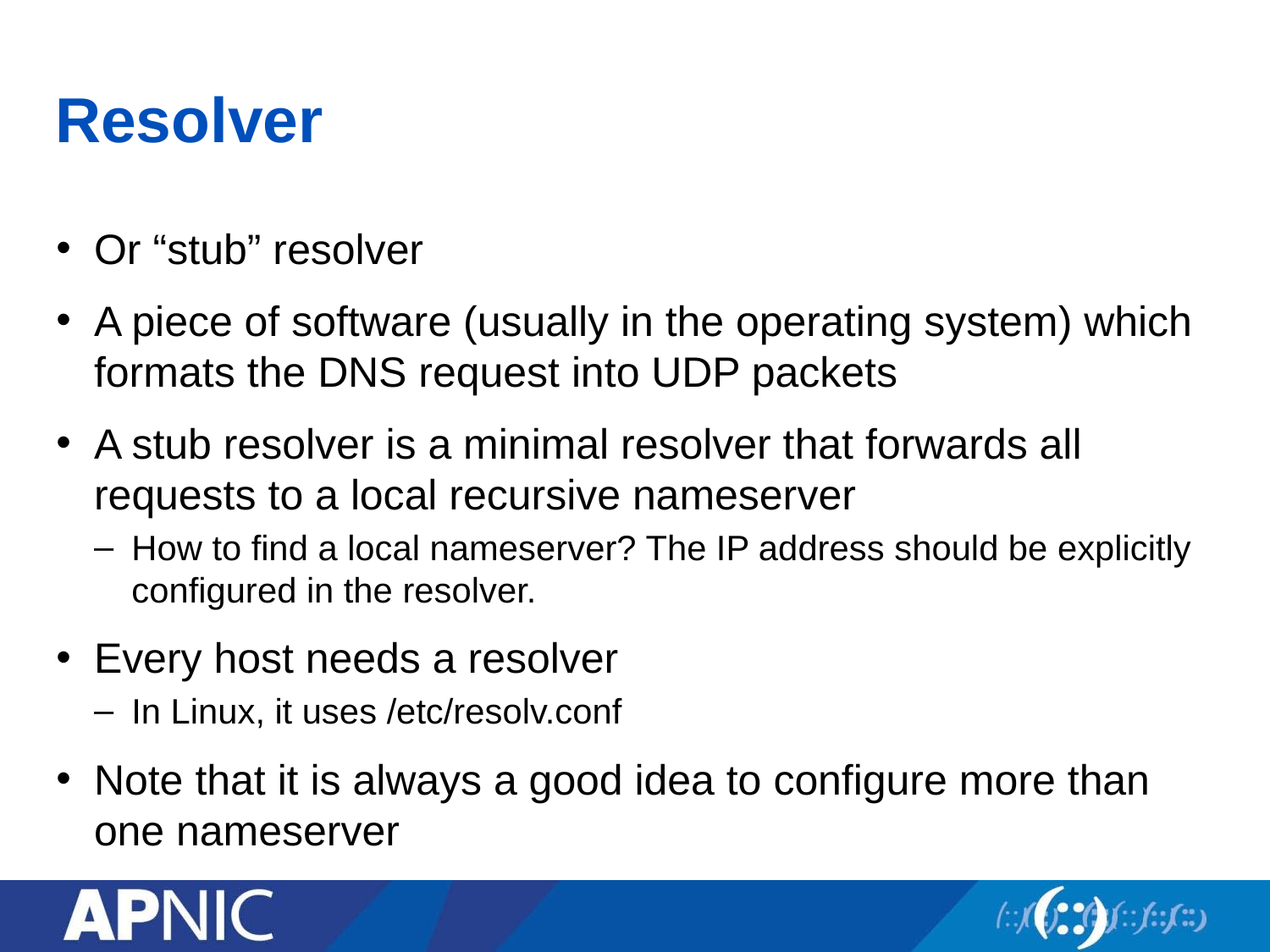

# Resolver
Or “stub” resolver
A piece of software (usually in the operating system) which formats the DNS request into UDP packets
A stub resolver is a minimal resolver that forwards all requests to a local recursive nameserver
How to find a local nameserver? The IP address should be explicitly configured in the resolver.
Every host needs a resolver
In Linux, it uses /etc/resolv.conf
Note that it is always a good idea to configure more than one nameserver